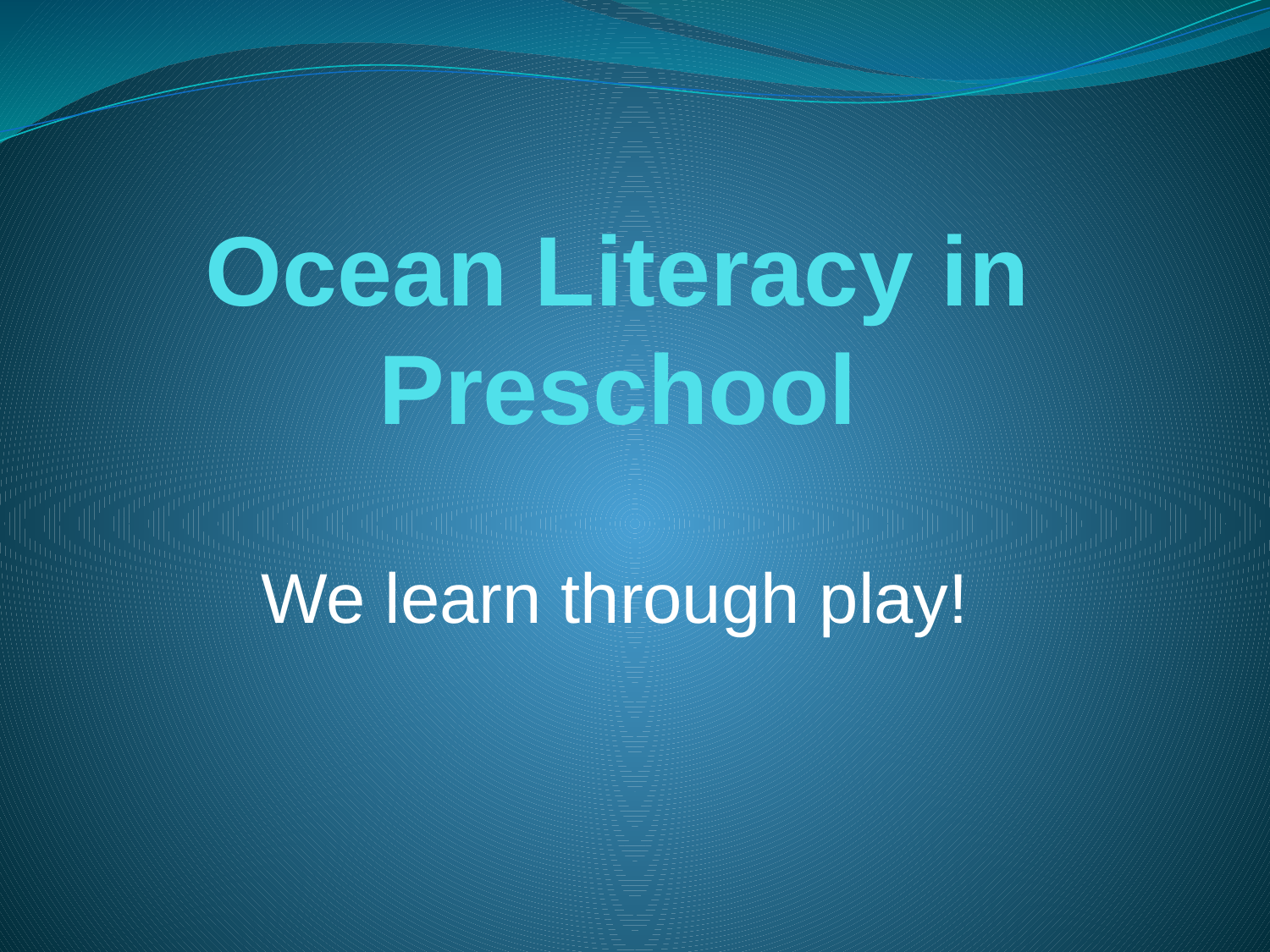

# Ocean Literacy in Preschool

We learn through play!